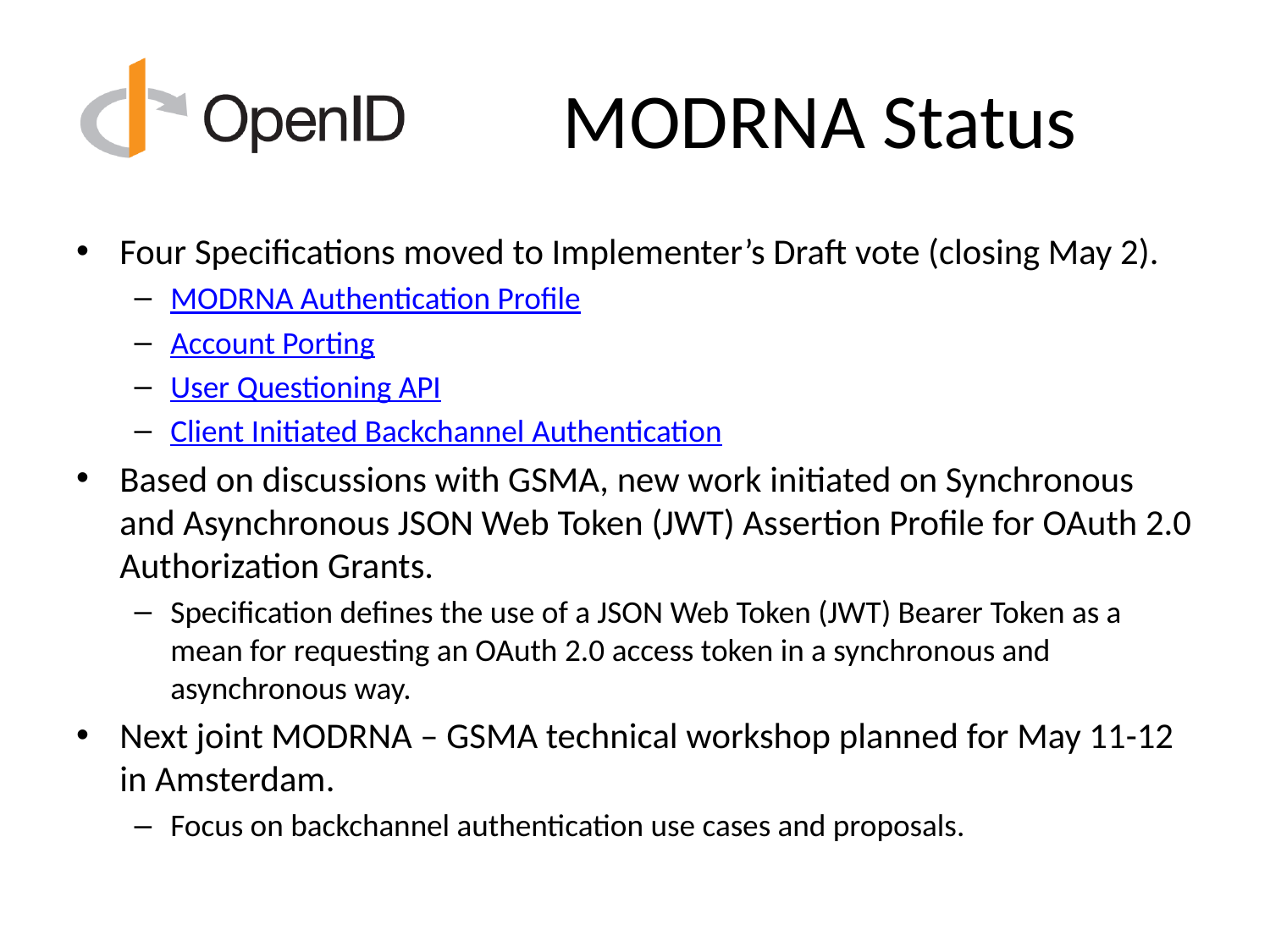

# MODRNA Status
Four Specifications moved to Implementer’s Draft vote (closing May 2).
MODRNA Authentication Profile
Account Porting
User Questioning API
Client Initiated Backchannel Authentication
Based on discussions with GSMA, new work initiated on Synchronous and Asynchronous JSON Web Token (JWT) Assertion Profile for OAuth 2.0 Authorization Grants.
Specification defines the use of a JSON Web Token (JWT) Bearer Token as a mean for requesting an OAuth 2.0 access token in a synchronous and asynchronous way.
Next joint MODRNA – GSMA technical workshop planned for May 11-12 in Amsterdam.
Focus on backchannel authentication use cases and proposals.